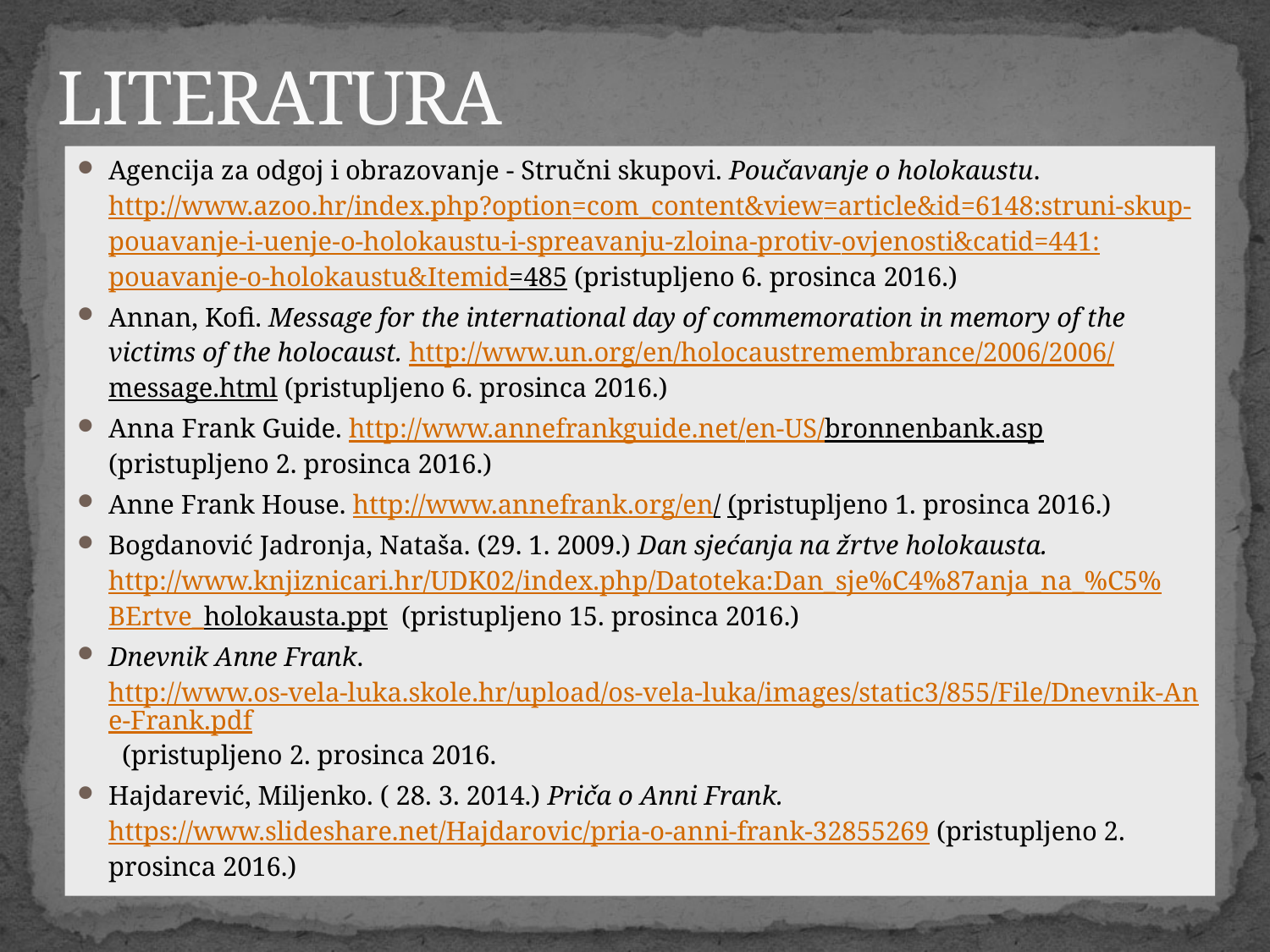

# LITERATURA
Agencija za odgoj i obrazovanje - Stručni skupovi. Poučavanje o holokaustu. http://www.azoo.hr/index.php?option=com_content&view=article&id=6148:struni-skup-pouavanje-i-uenje-o-holokaustu-i-spreavanju-zloina-protiv-ovjenosti&catid=441:pouavanje-o-holokaustu&Itemid=485 (pristupljeno 6. prosinca 2016.)
Annan, Kofi. Message for the international day of commemoration in memory of the victims of the holocaust. http://www.un.org/en/holocaustremembrance/2006/2006/message.html (pristupljeno 6. prosinca 2016.)
Anna Frank Guide. http://www.annefrankguide.net/en-US/bronnenbank.asp (pristupljeno 2. prosinca 2016.)
Anne Frank House. http://www.annefrank.org/en/ (pristupljeno 1. prosinca 2016.)
Bogdanović Jadronja, Nataša. (29. 1. 2009.) Dan sjećanja na žrtve holokausta. http://www.knjiznicari.hr/UDK02/index.php/Datoteka:Dan_sje%C4%87anja_na_%C5%BErtve_holokausta.ppt  (pristupljeno 15. prosinca 2016.)
Dnevnik Anne Frank. http://www.os-vela-luka.skole.hr/upload/os-vela-luka/images/static3/855/File/Dnevnik-Ane-Frank.pdf  (pristupljeno 2. prosinca 2016.
Hajdarević, Miljenko. ( 28. 3. 2014.) Priča o Anni Frank. https://www.slideshare.net/Hajdarovic/pria-o-anni-frank-32855269 (pristupljeno 2. prosinca 2016.)